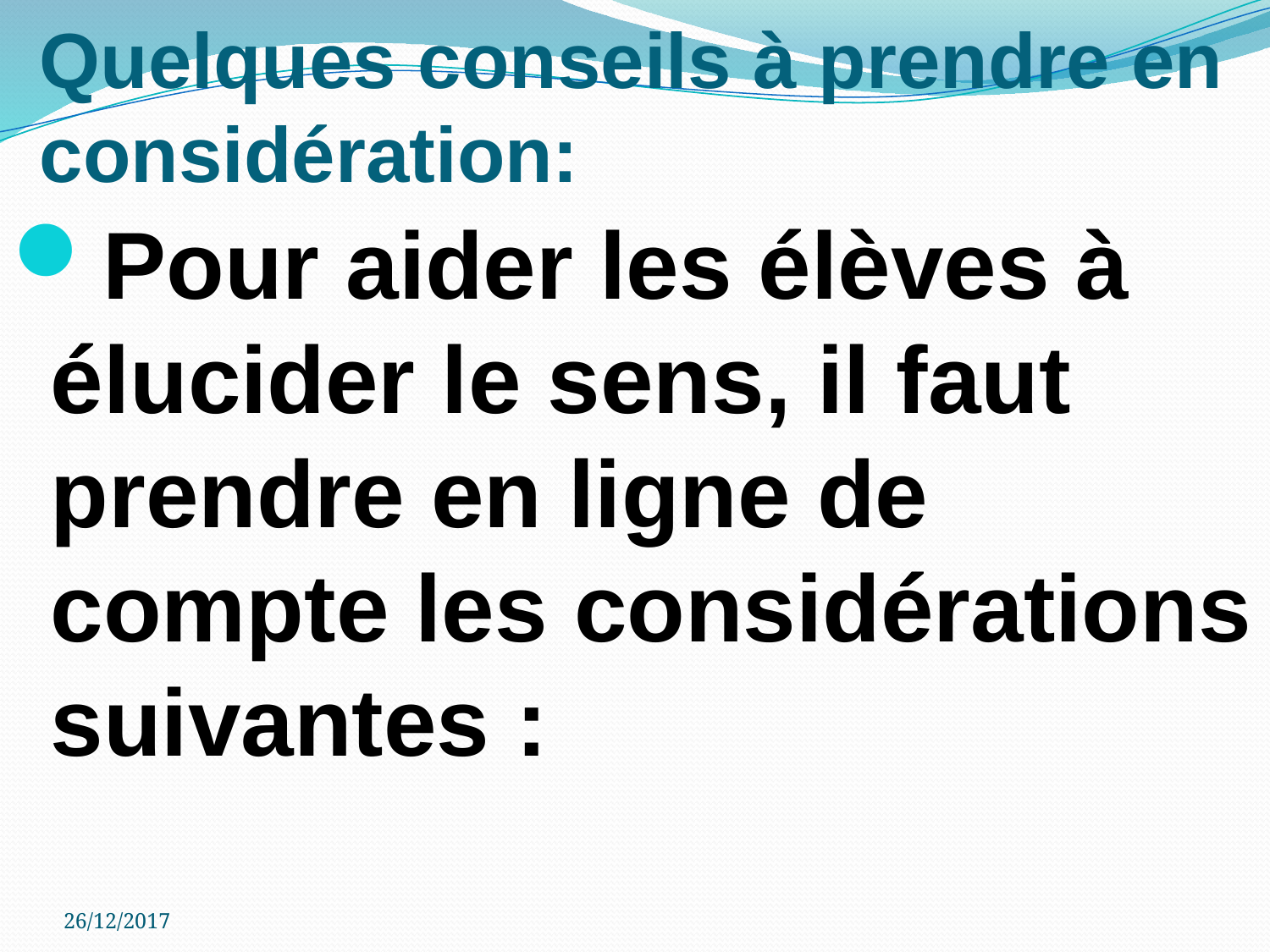

# Quelques conseils à prendre en considération:
Pour aider les élèves à élucider le sens, il faut prendre en ligne de compte les considérations suivantes :

26/12/2017